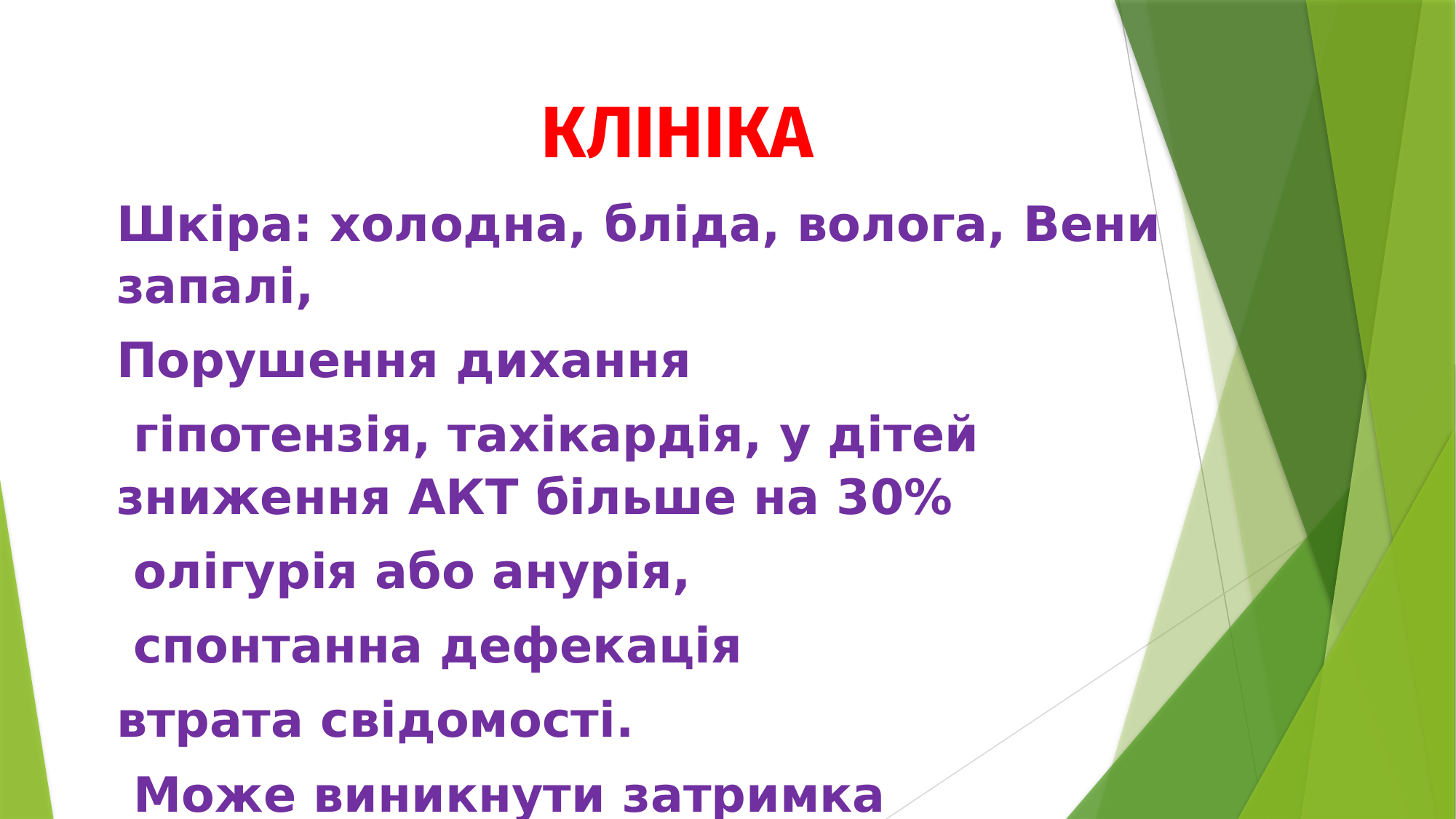

# КЛІНІКА
Шкіра: холодна, бліда, волога, Вени запалі,
Порушення дихання
 гіпотензія, тахікардія, у дітей зниження АКТ більше на 30%
 олігурія або анурія,
 спонтанна дефекація
втрата свідомості.
 Може виникнути затримка кровообігу.